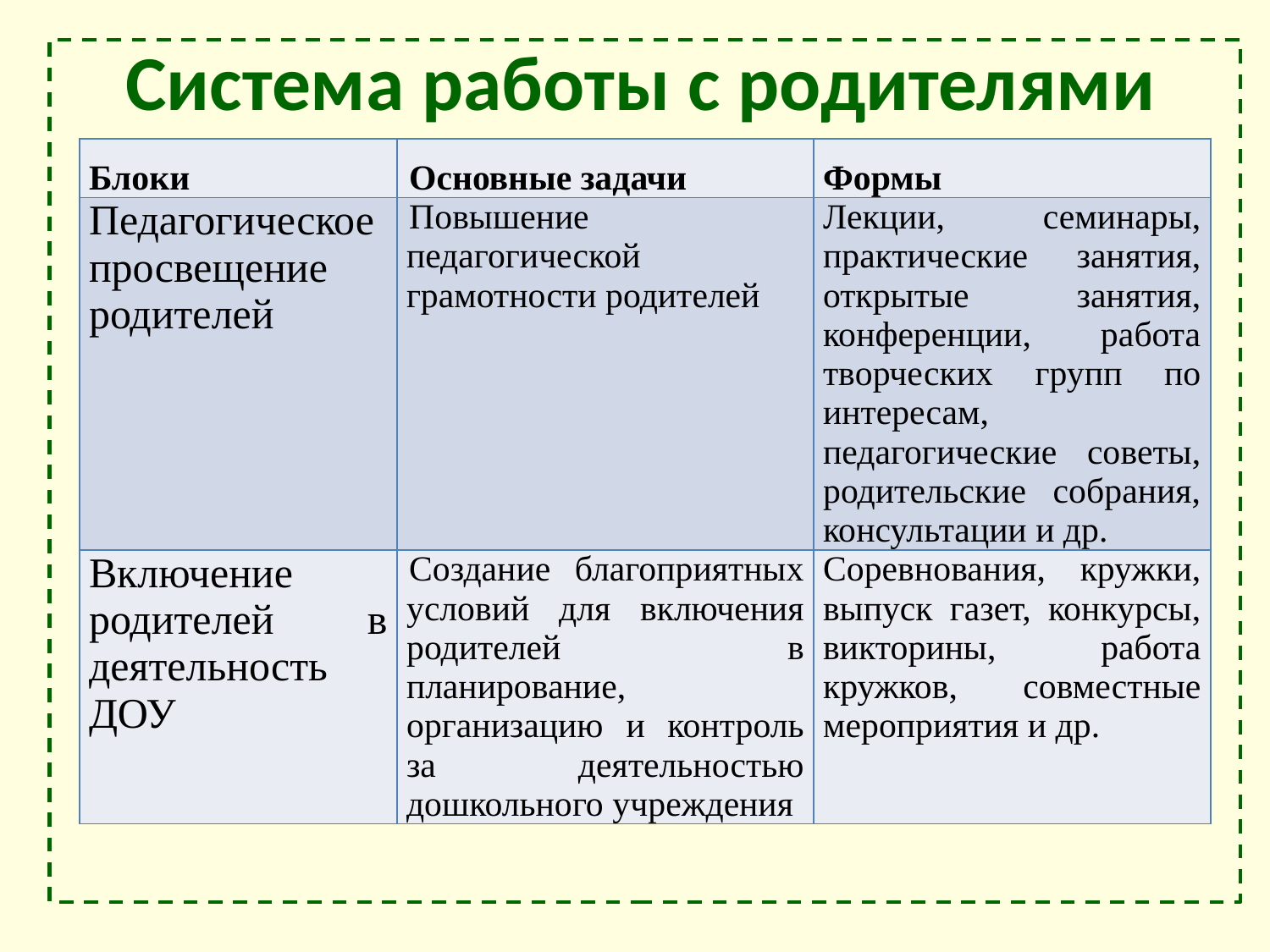

# Система работы с родителями

| Блоки | Основные задачи | Формы |
| --- | --- | --- |
| Педагогическое просвещение родителей | Повышение педагогической грамотности родителей | Лекции, семинары, практические занятия, открытые занятия, конференции, работа творческих групп по интересам, педагогические советы, родительские собрания, консультации и др. |
| Включение родителей в деятельность ДОУ | Создание благоприятных условий для включения родителей в планирование, организацию и контроль за деятельностью дошкольного учреждения | Соревнования, кружки, выпуск газет, конкурсы, викторины, работа кружков, совместные мероприятия и др. |